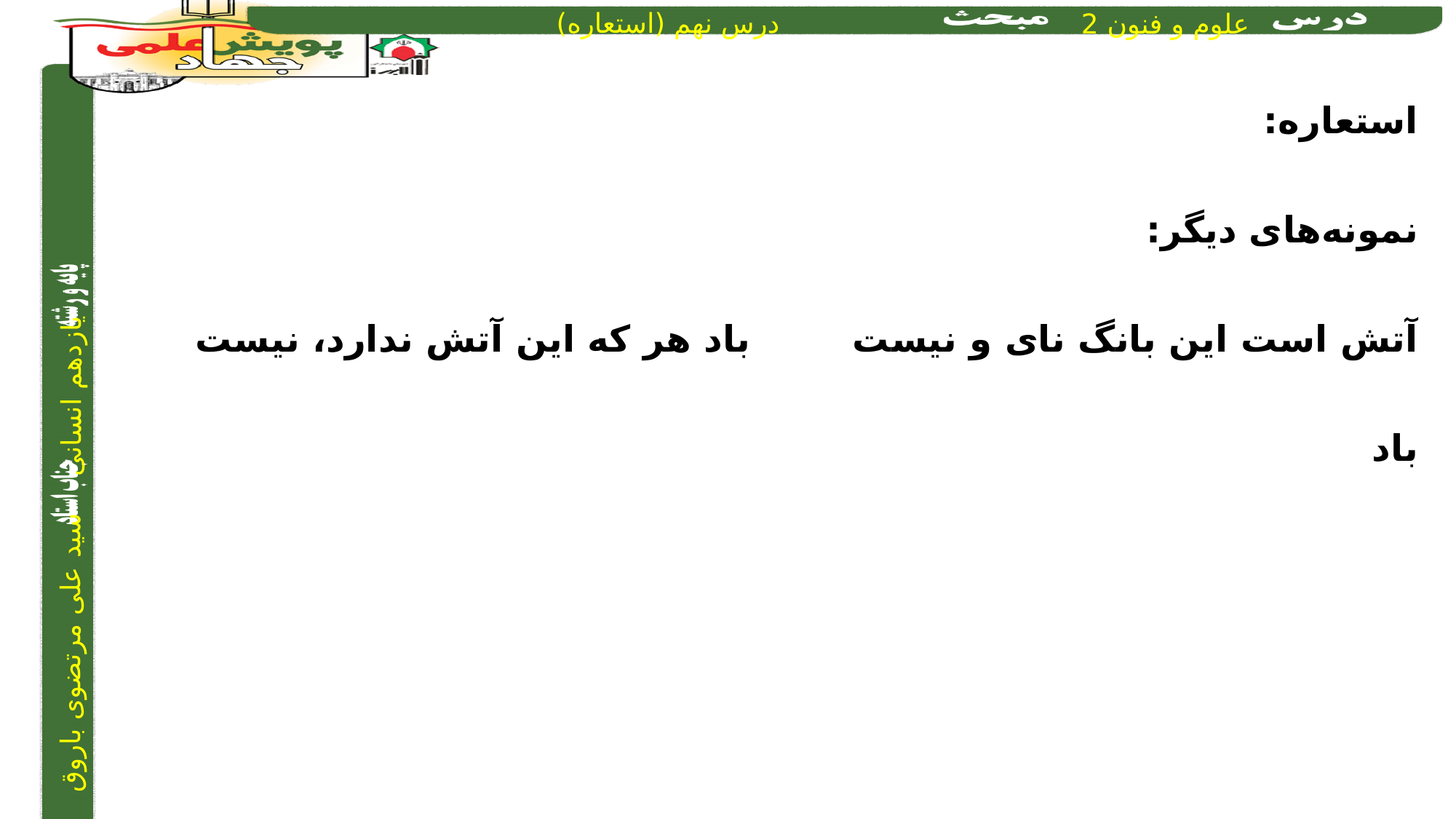

استعاره:
نمونه‌های دیگر:
آتش است این بانگ نای و نیست		 باد هر که این آتش ندارد، نیست باد